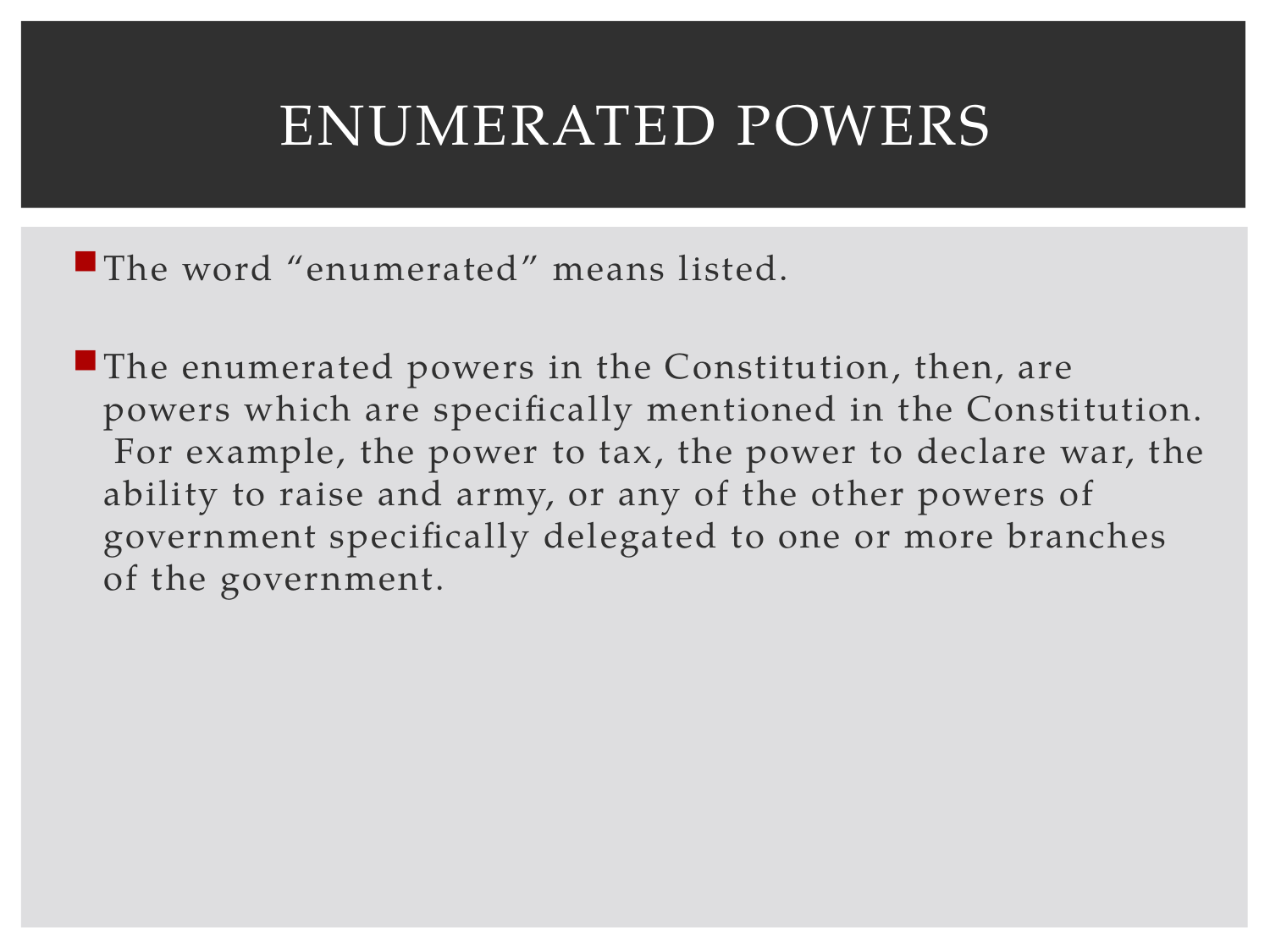

# Enumerated powers
The word “enumerated” means listed.

The enumerated powers in the Constitution, then, are powers which are specifically mentioned in the Constitution.  For example, the power to tax, the power to declare war, the ability to raise and army, or any of the other powers of government specifically delegated to one or more branches of the government.